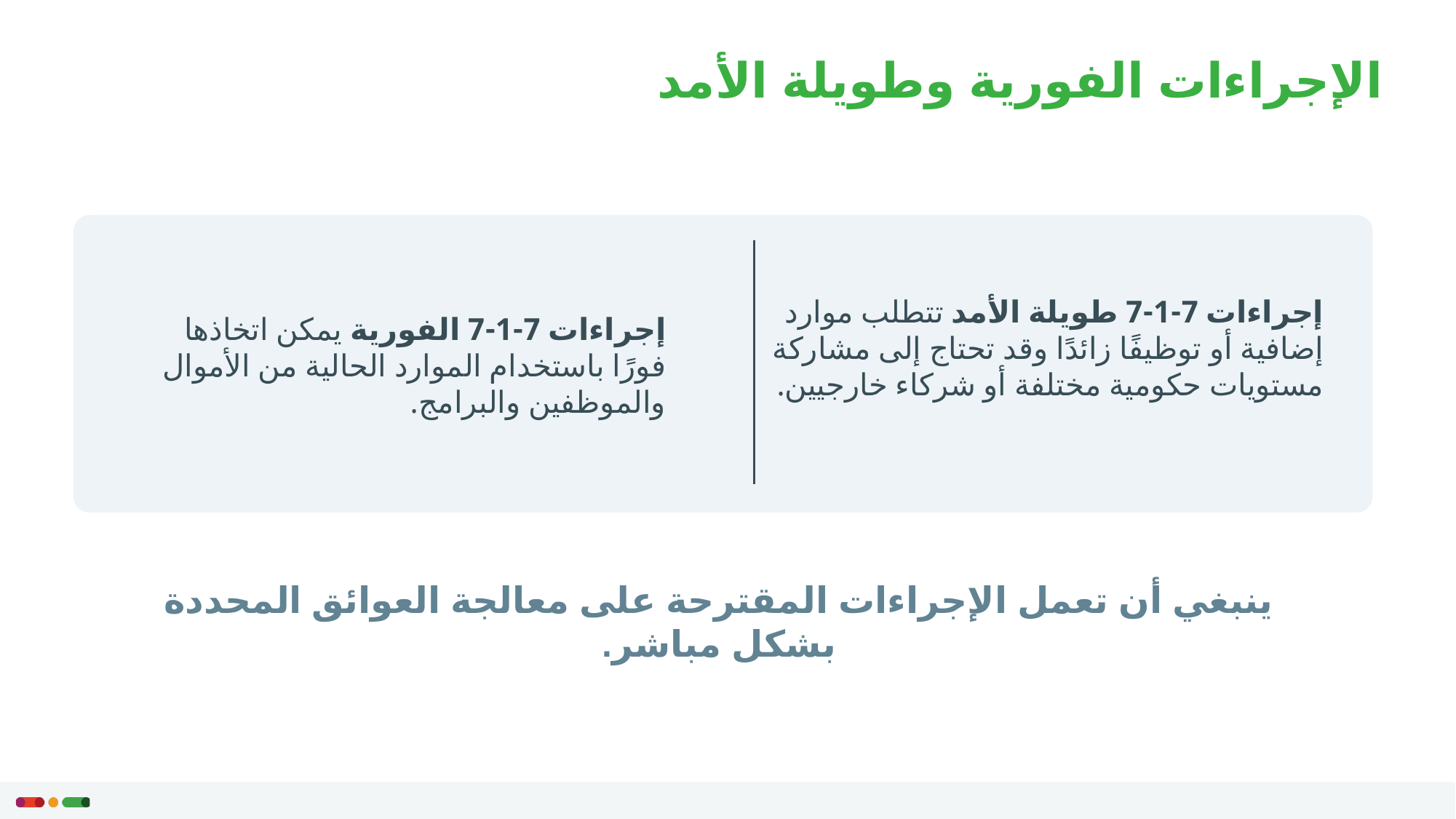

# الإجراءات الفورية وطويلة الأمد

إجراءات 7-1-7 الفورية يمكن اتخاذها فورًا باستخدام الموارد الحالية من الأموال والموظفين والبرامج.
إجراءات 7-1-7 طويلة الأمد تتطلب موارد إضافية أو توظيفًا زائدًا وقد تحتاج إلى مشاركة مستويات حكومية مختلفة أو شركاء خارجيين.

ينبغي أن تعمل الإجراءات المقترحة على معالجة العوائق المحددة بشكل مباشر.